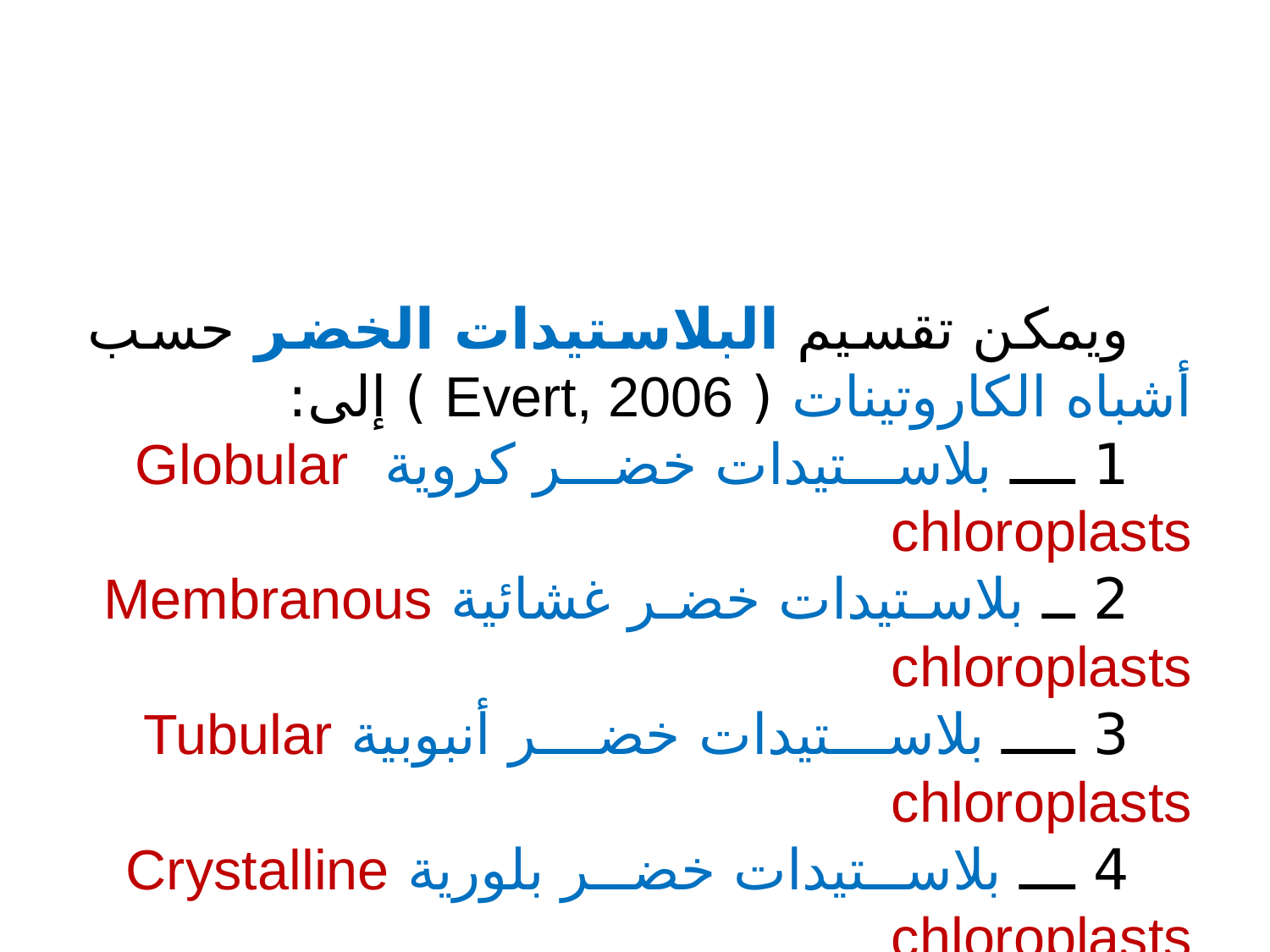

ويمكن تقسيم البلاستيدات الخضر حسب أشباه الكاروتينات ( Evert, 2006 ) إلى:
1 ـ بلاستيدات خضر كروية  Globular chloroplasts
2 ـ بلاستيدات خضر غشائية Membranous chloroplasts
3 ـ بلاستيدات خضر أنبوبية Tubular chloroplasts
4 ـ بلاستيدات خضر بلورية Crystalline chloroplasts